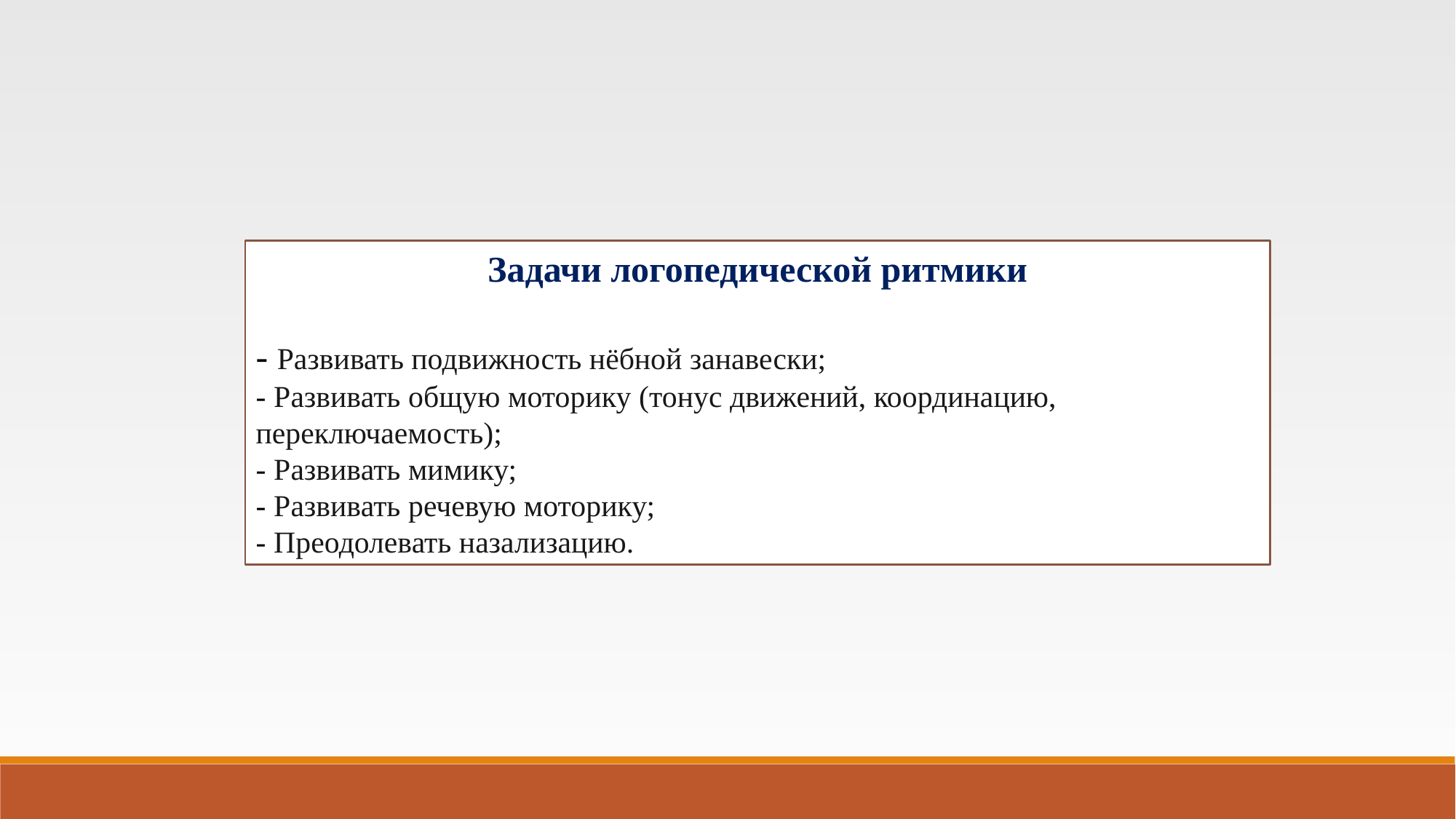

Задачи логопедической ритмики
- Развивать подвижность нёбной занавески;
- Развивать общую моторику (тонус движений, координацию, переключаемость);
- Развивать мимику;
- Развивать речевую моторику;
- Преодолевать назализацию.